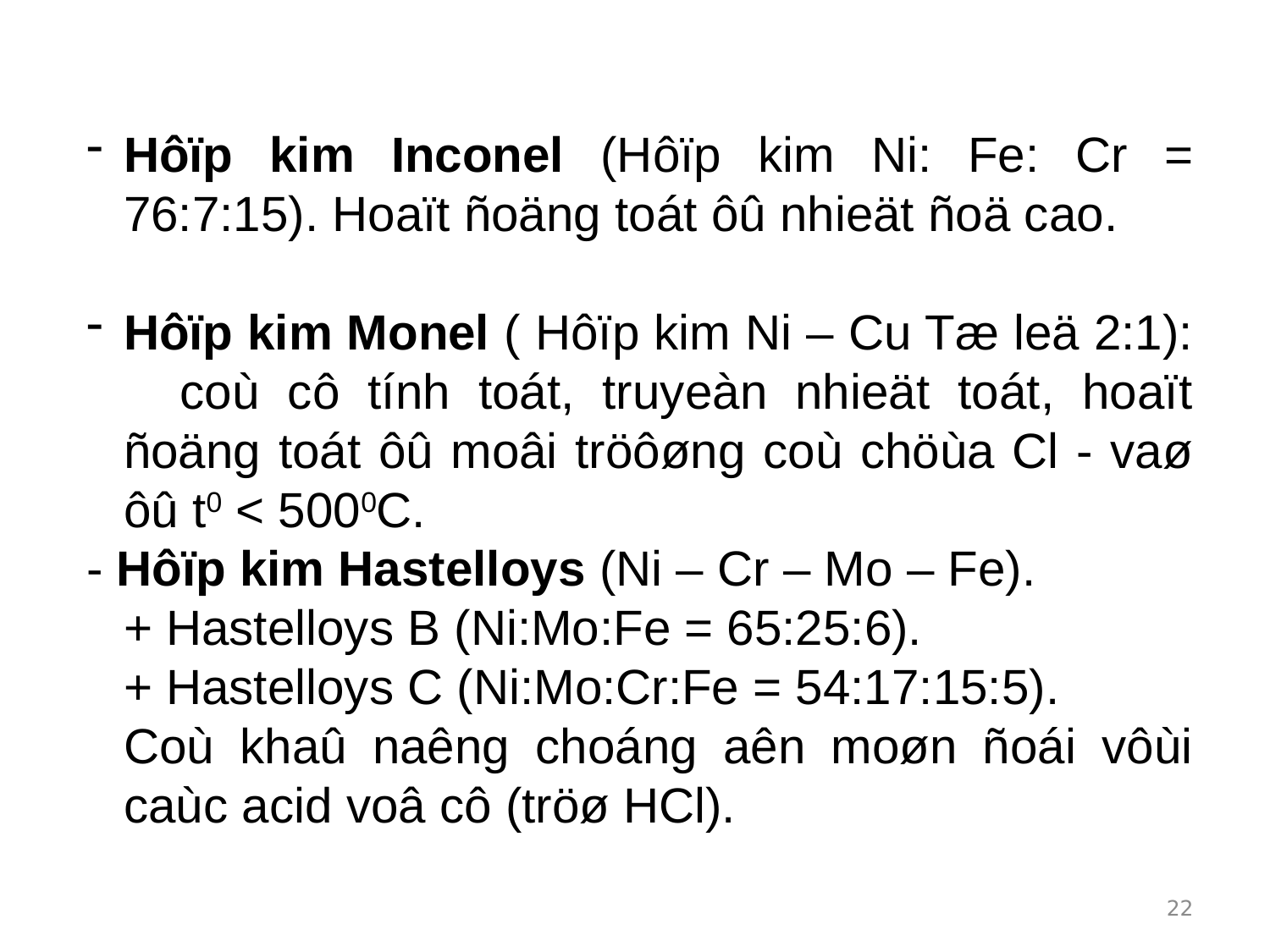

Hôïp kim Inconel (Hôïp kim Ni: Fe: Cr = 76:7:15). Hoaït ñoäng toát ôû nhieät ñoä cao.

Hôïp kim Monel ( Hôïp kim Ni – Cu Tæ leä 2:1):   coù cô tính toát, truyeàn nhieät toát, hoaït ñoäng toát ôû moâi tröôøng coù chöùa Cl ‑ vaø ôû t0 < 5000C.
- Hôïp kim Hastelloys (Ni – Cr – Mo – Fe).
	+ Hastelloys B (Ni:Mo:Fe = 65:25:6).
	+ Hastelloys C (Ni:Mo:Cr:Fe = 54:17:15:5).
	Coù khaû naêng choáng aên moøn ñoái vôùi caùc acid voâ cô (tröø HCl).
22